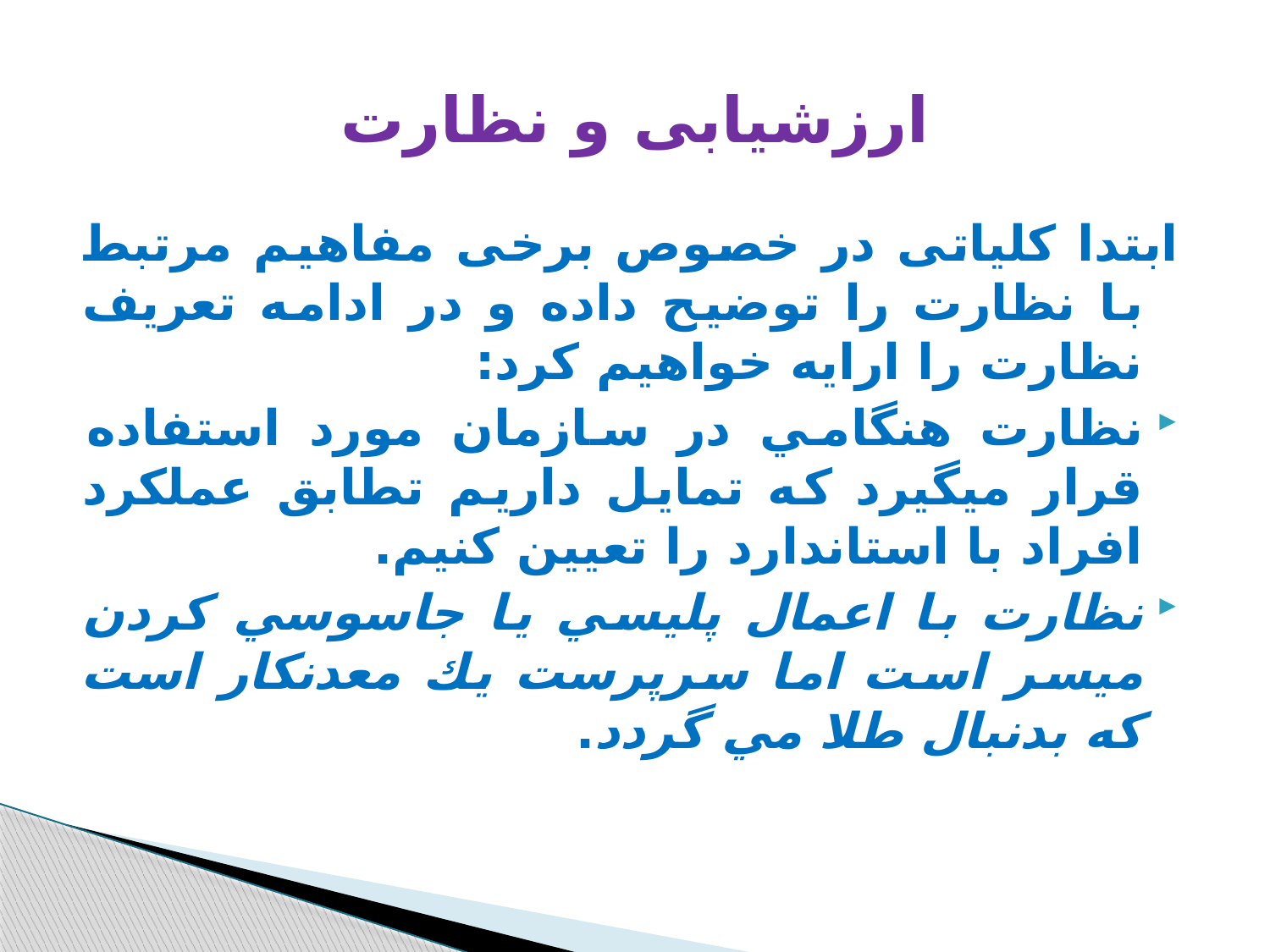

# ارزشیابی و نظارت
ابتدا کلیاتی در خصوص برخی مفاهیم مرتبط با نظارت را توضیح داده و در ادامه تعریف نظارت را ارایه خواهیم کرد:
نظارت هنگامي در سازمان مورد استفاده قرار ميگيرد كه تمايل داريم تطابق عملكرد افراد با استاندارد را تعيين كنيم.
نظارت با اعمال پليسي يا جاسوسي كردن ميسر است اما سرپرست يك معدنكار است كه بدنبال طلا مي گردد.